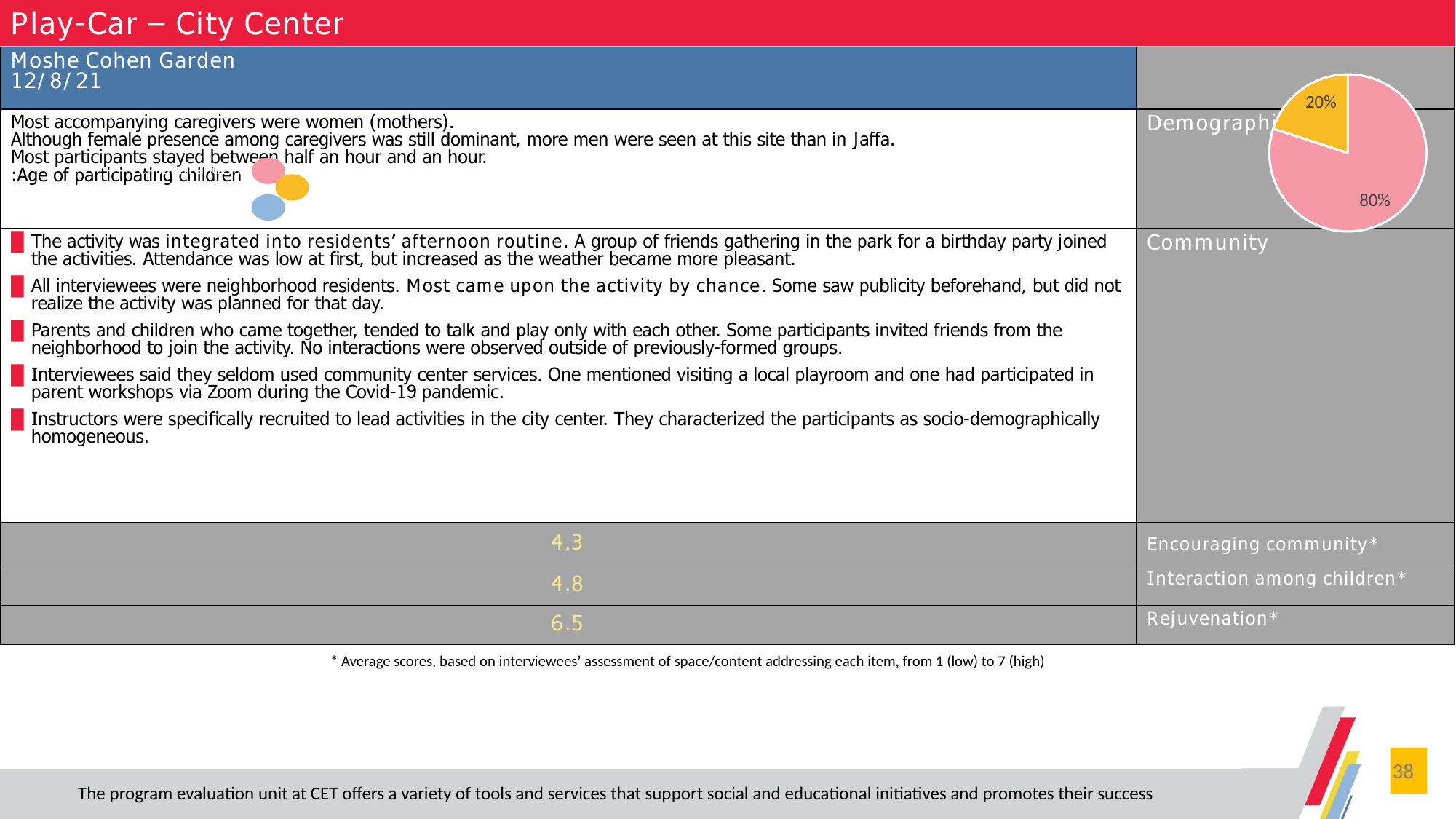

Play-Car – City Center
| Moshe Cohen Garden 12/8/21 |  |
| --- | --- |
| Most accompanying caregivers were women (mothers). Although female presence among caregivers was still dominant, more men were seen at this site than in Jaffa. Most participants stayed between half an hour and an hour. Age of participating children: | Demographics |
| The activity was integrated into residents’ afternoon routine. A group of friends gathering in the park for a birthday party joined the activities. Attendance was low at first, but increased as the weather became more pleasant. All interviewees were neighborhood residents. Most came upon the activity by chance. Some saw publicity beforehand, but did not realize the activity was planned for that day. Parents and children who came together, tended to talk and play only with each other. Some participants invited friends from the neighborhood to join the activity. No interactions were observed outside of previously-formed groups. Interviewees said they seldom used community center services. One mentioned visiting a local playroom and one had participated in parent workshops via Zoom during the Covid-19 pandemic. Instructors were specifically recruited to lead activities in the city center. They characterized the participants as socio-demographically homogeneous. | Community |
| 4.3 | Encouraging community\* |
| 4.8 | Interaction among children\* |
| 6.5 | Rejuvenation\* |

### Chart

| Category | Column1 |
|---|---|
| לידה עד 3 | 0.8 |
| גיל 3-6 | 0.2 |
| מעל גיל 6 | 0.0 |
Children under 3
Ages 3-6
Over 6

* Average scores, based on interviewees’ assessment of space/content addressing each item, from 1 (low) to 7 (high)
38